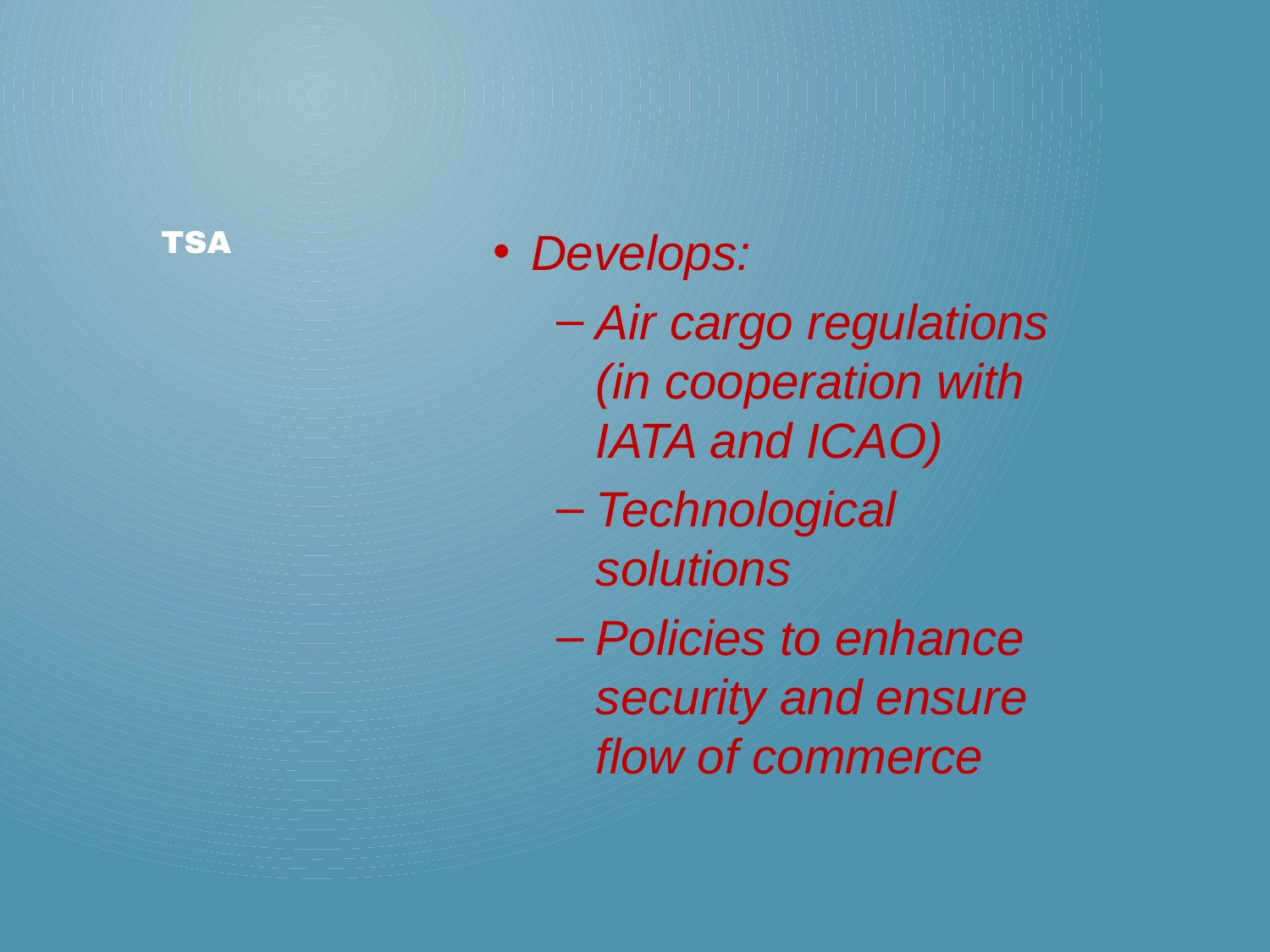

Develops:
Air cargo regulations (in cooperation with IATA and ICAO)
Technological solutions
Policies to enhance security and ensure flow of commerce

# TSA